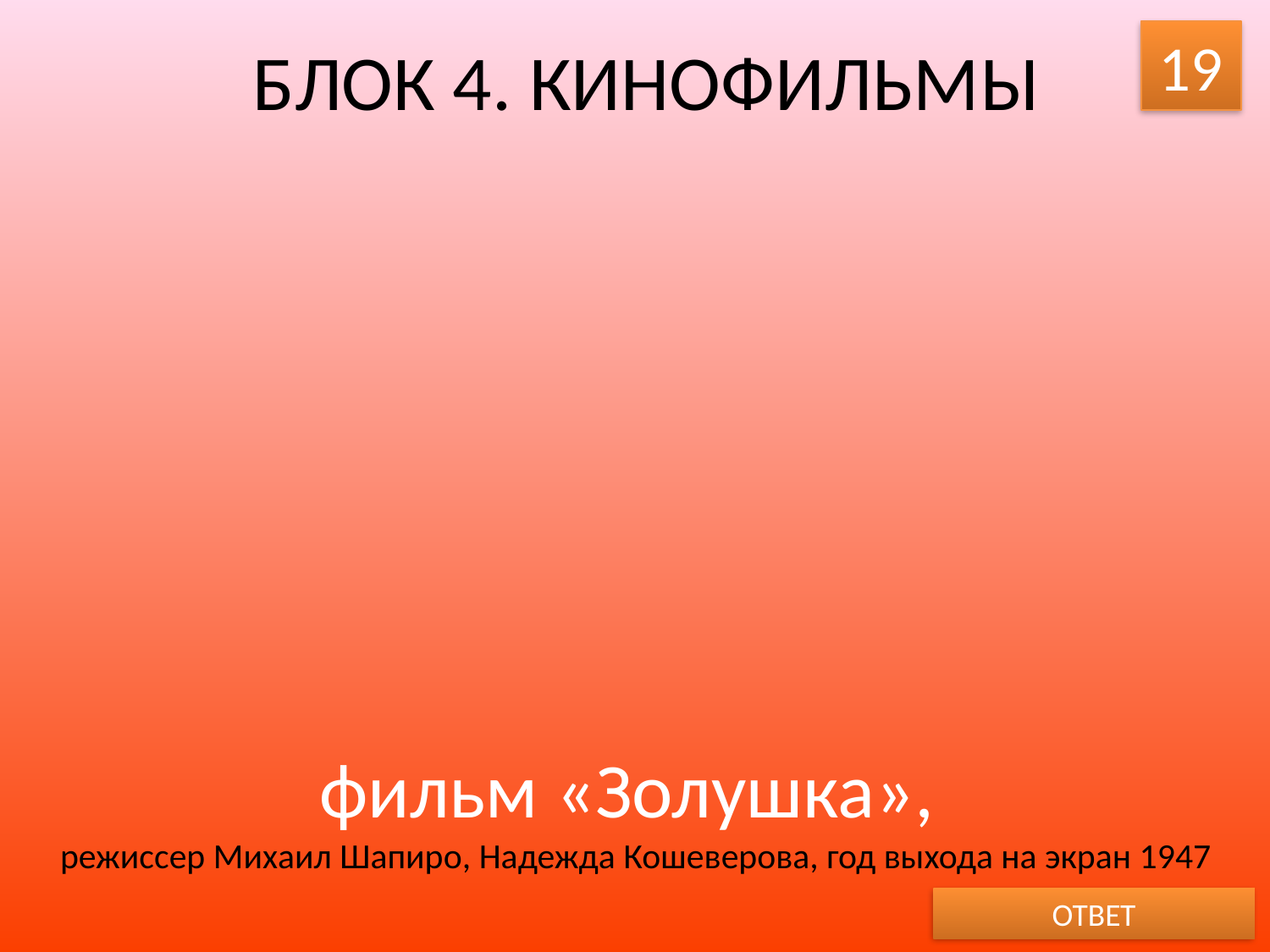

# БЛОК 4. КИНОФИЛЬМЫ
19
фильм «Золушка»,
режиссер Михаил Шапиро, Надежда Кошеверова, год выхода на экран 1947
ОТВЕТ